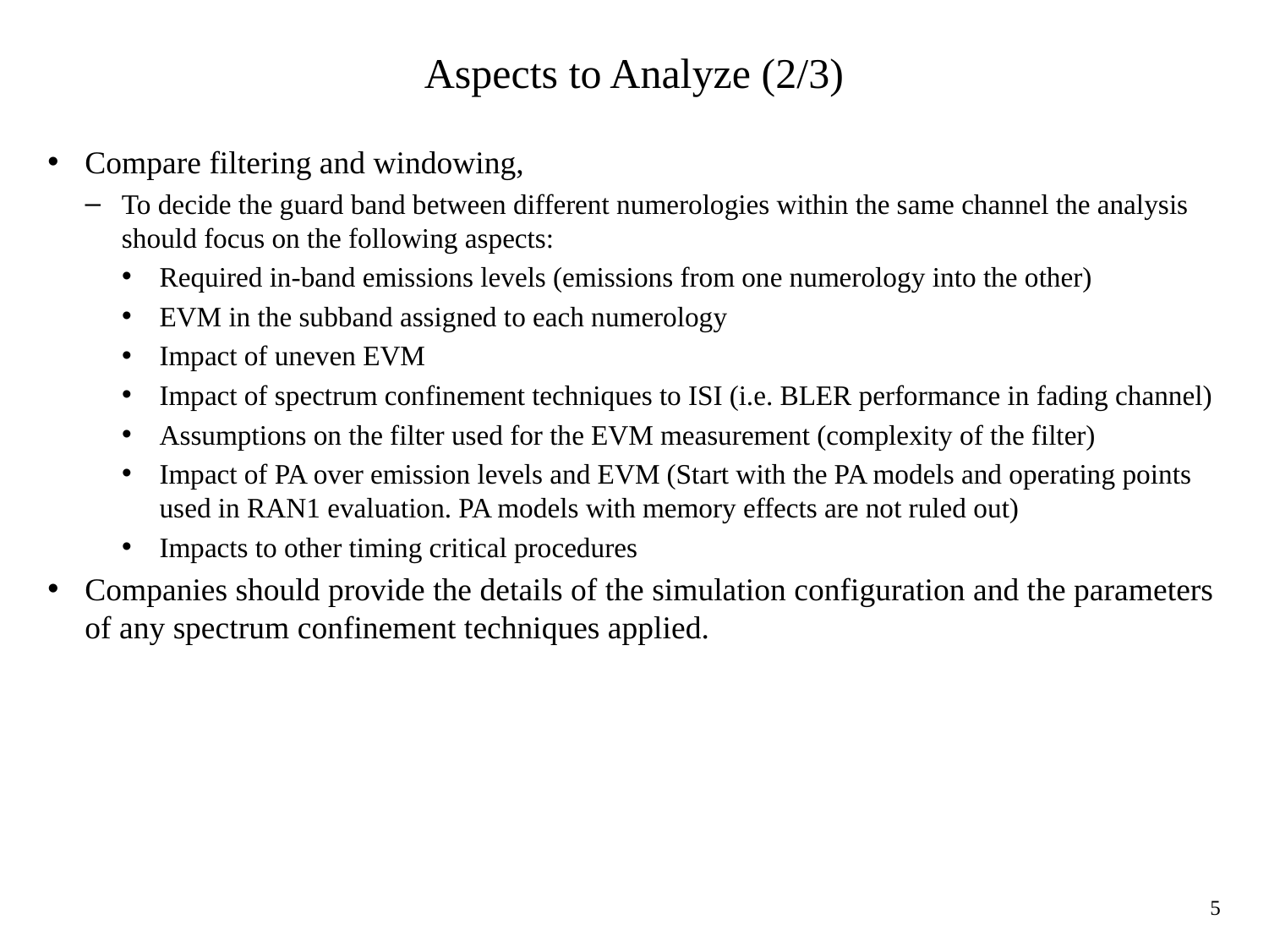

# Aspects to Analyze (2/3)
Compare filtering and windowing,
To decide the guard band between different numerologies within the same channel the analysis should focus on the following aspects:
Required in-band emissions levels (emissions from one numerology into the other)
EVM in the subband assigned to each numerology
Impact of uneven EVM
Impact of spectrum confinement techniques to ISI (i.e. BLER performance in fading channel)
Assumptions on the filter used for the EVM measurement (complexity of the filter)
Impact of PA over emission levels and EVM (Start with the PA models and operating points used in RAN1 evaluation. PA models with memory effects are not ruled out)
Impacts to other timing critical procedures
Companies should provide the details of the simulation configuration and the parameters of any spectrum confinement techniques applied.

5